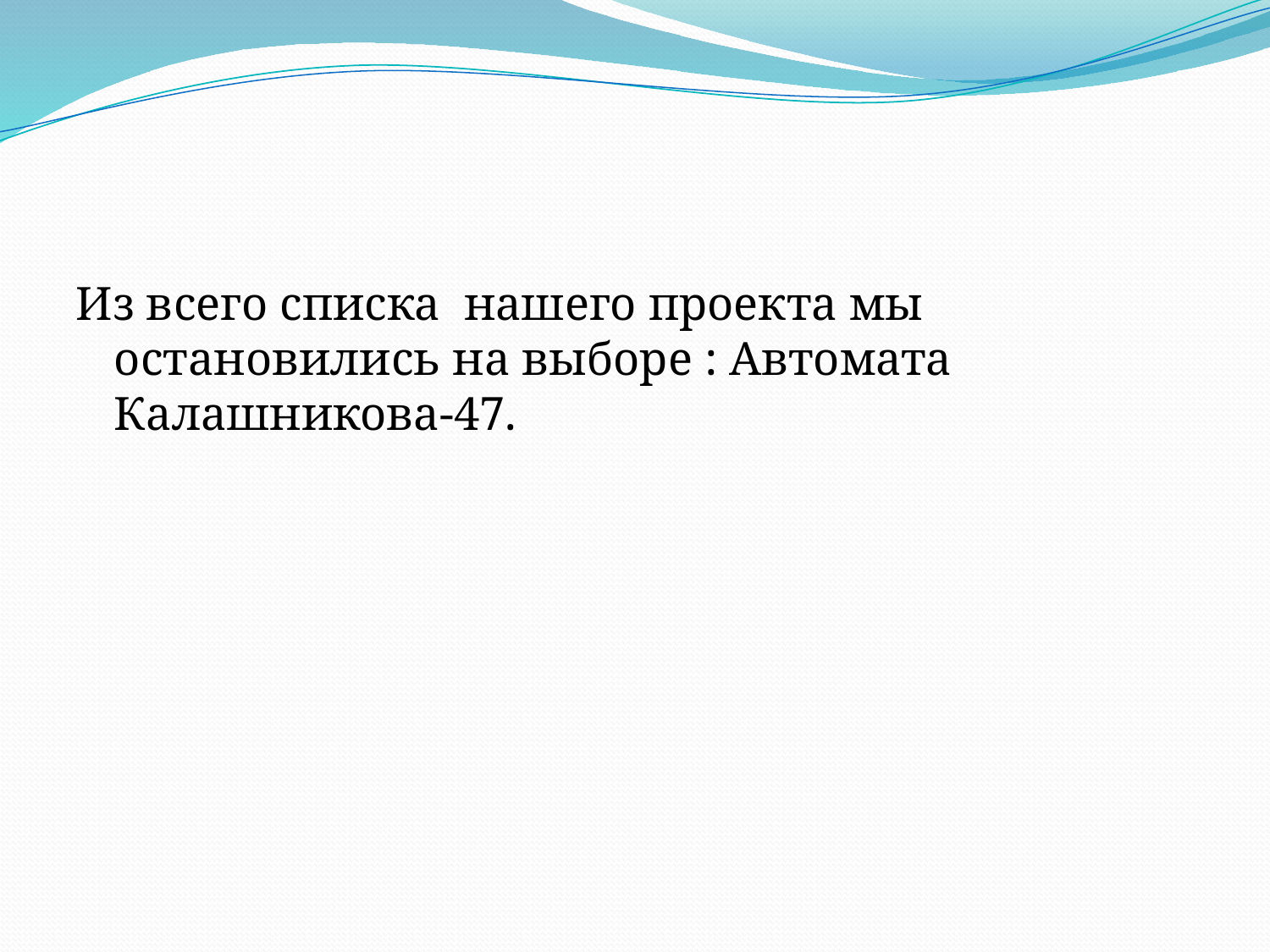

#
Из всего списка  нашего проекта мы остановились на выборе : Автомата Калашникова-47.